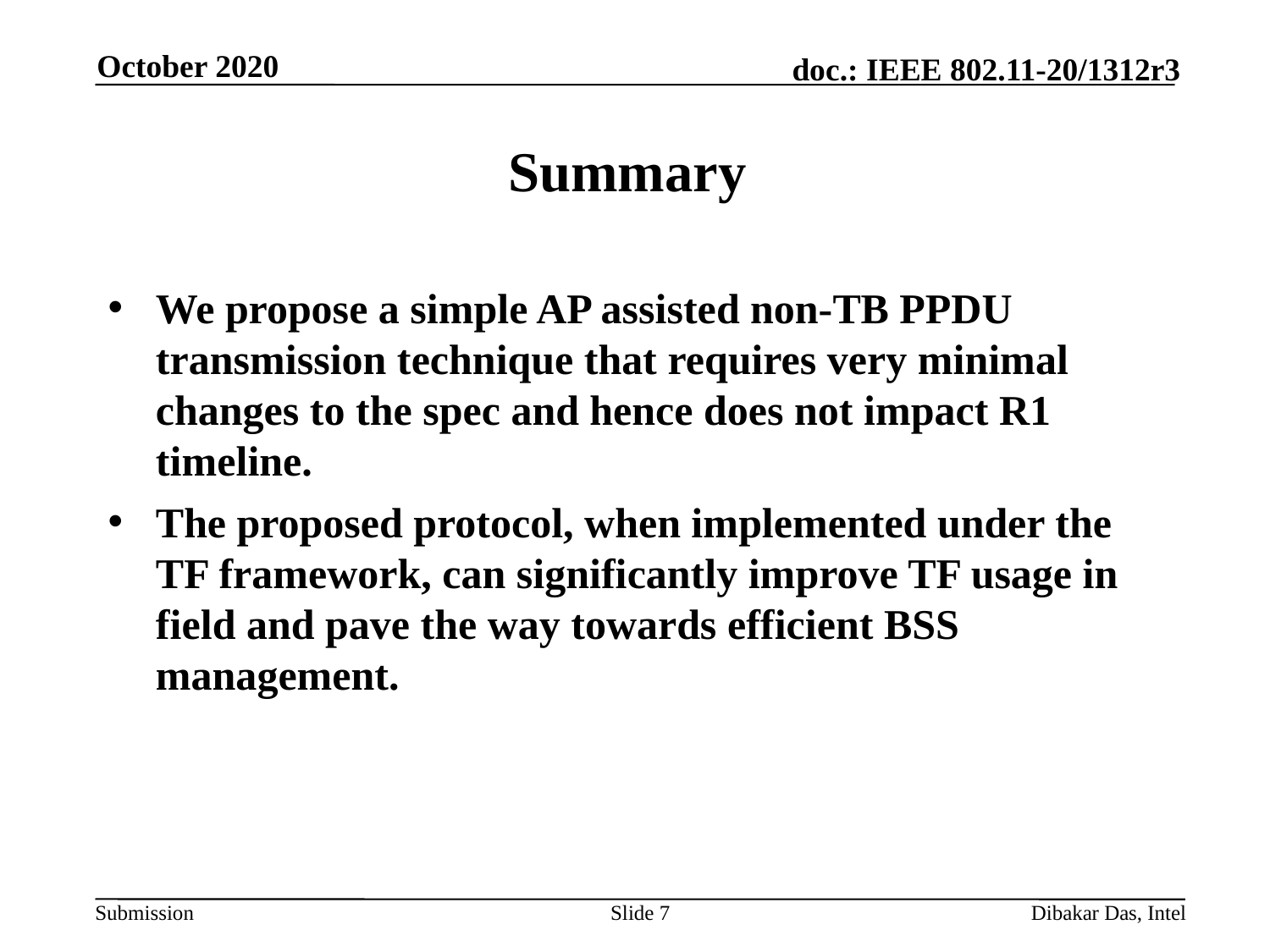

October 2020
# Summary
We propose a simple AP assisted non-TB PPDU transmission technique that requires very minimal changes to the spec and hence does not impact R1 timeline.
The proposed protocol, when implemented under the TF framework, can significantly improve TF usage in field and pave the way towards efficient BSS management.
Slide 7
Dibakar Das, Intel